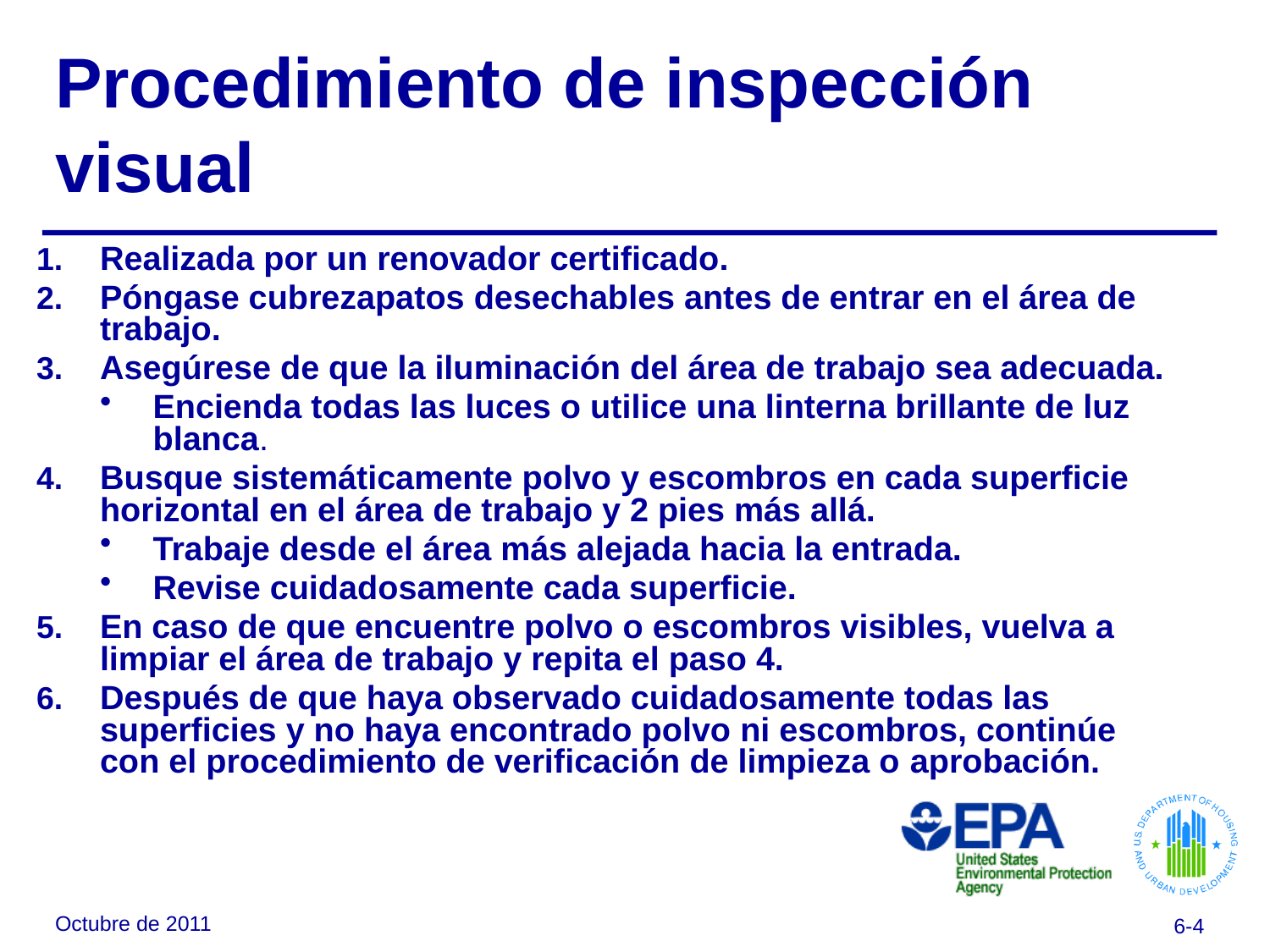

# Procedimiento de inspección visual
Realizada por un renovador certificado.
Póngase cubrezapatos desechables antes de entrar en el área de trabajo.
Asegúrese de que la iluminación del área de trabajo sea adecuada.
Encienda todas las luces o utilice una linterna brillante de luz blanca.
Busque sistemáticamente polvo y escombros en cada superficie horizontal en el área de trabajo y 2 pies más allá.
Trabaje desde el área más alejada hacia la entrada.
Revise cuidadosamente cada superficie.
En caso de que encuentre polvo o escombros visibles, vuelva a limpiar el área de trabajo y repita el paso 4.
Después de que haya observado cuidadosamente todas las superficies y no haya encontrado polvo ni escombros, continúe con el procedimiento de verificación de limpieza o aprobación.
Octubre de 2011
6-4